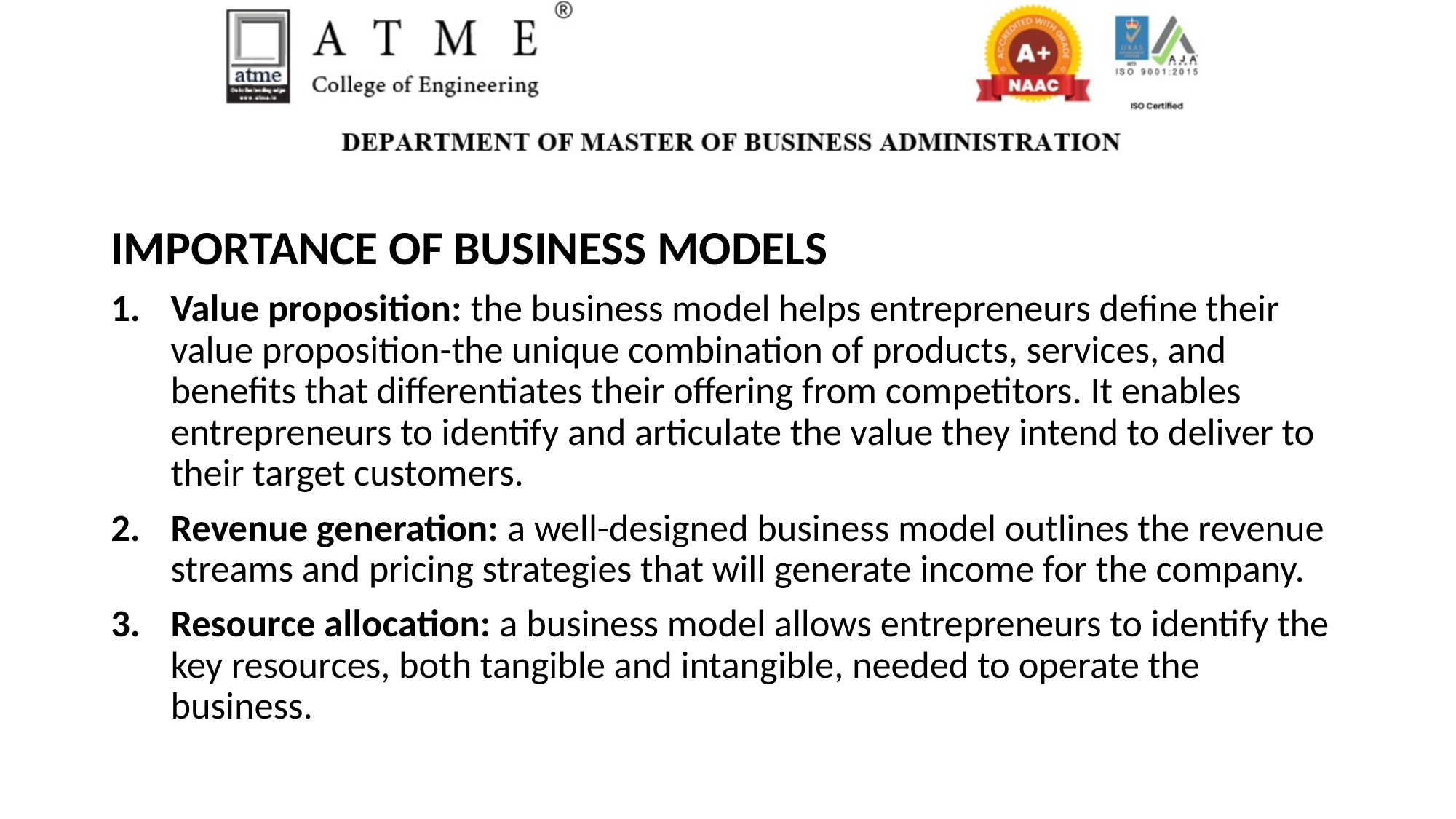

IMPORTANCE OF BUSINESS MODELS
Value proposition: the business model helps entrepreneurs define their value proposition-the unique combination of products, services, and benefits that differentiates their offering from competitors. It enables entrepreneurs to identify and articulate the value they intend to deliver to their target customers.
Revenue generation: a well-designed business model outlines the revenue streams and pricing strategies that will generate income for the company.
Resource allocation: a business model allows entrepreneurs to identify the key resources, both tangible and intangible, needed to operate the business.